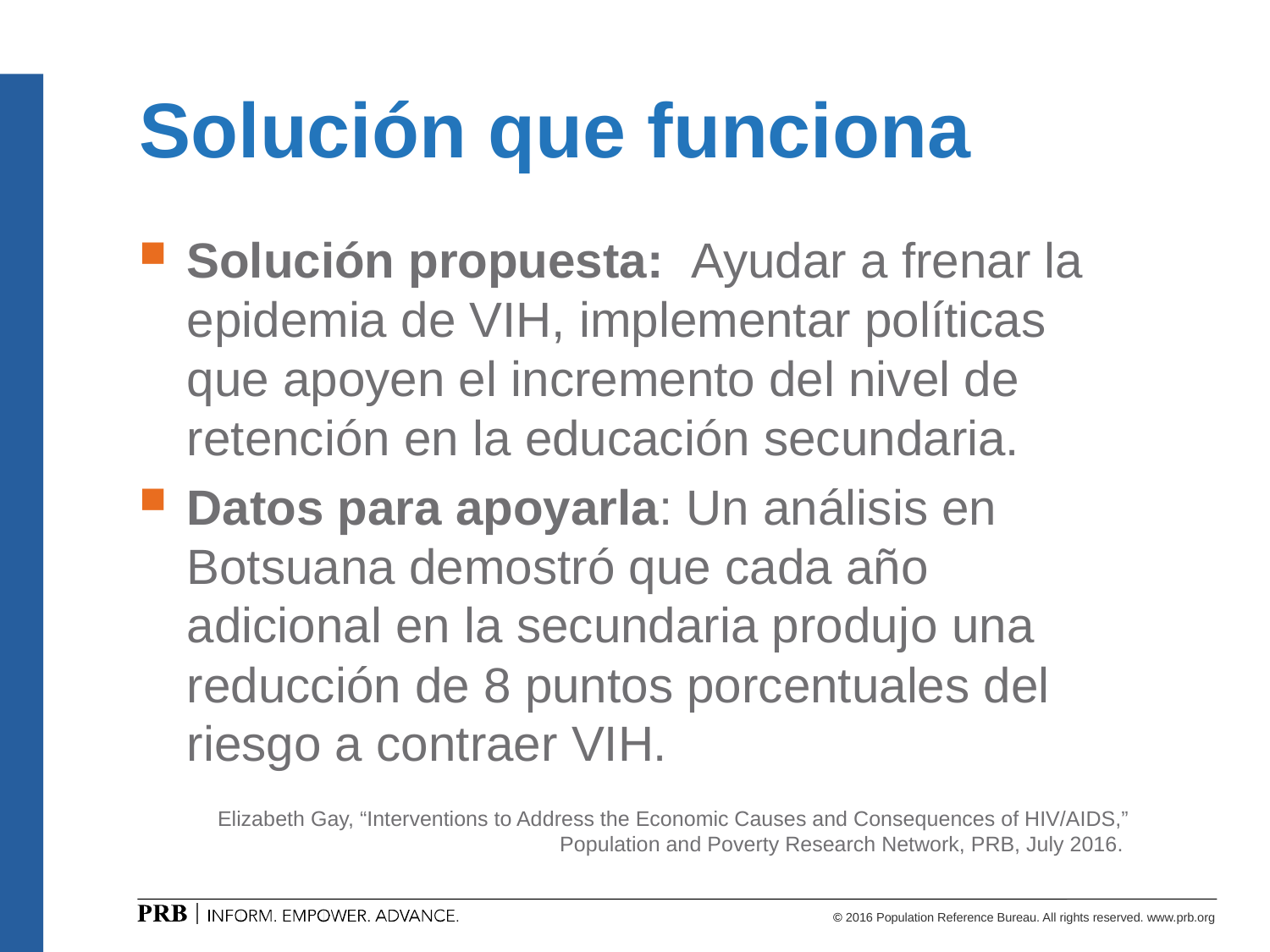

# Solución que funciona
Solución propuesta:  Ayudar a frenar la epidemia de VIH, implementar políticas que apoyen el incremento del nivel de retención en la educación secundaria.
Datos para apoyarla: Un análisis en Botsuana demostró que cada año adicional en la secundaria produjo una reducción de 8 puntos porcentuales del riesgo a contraer VIH.

Elizabeth Gay, “Interventions to Address the Economic Causes and Consequences of HIV/AIDS,” Population and Poverty Research Network, PRB, July 2016.